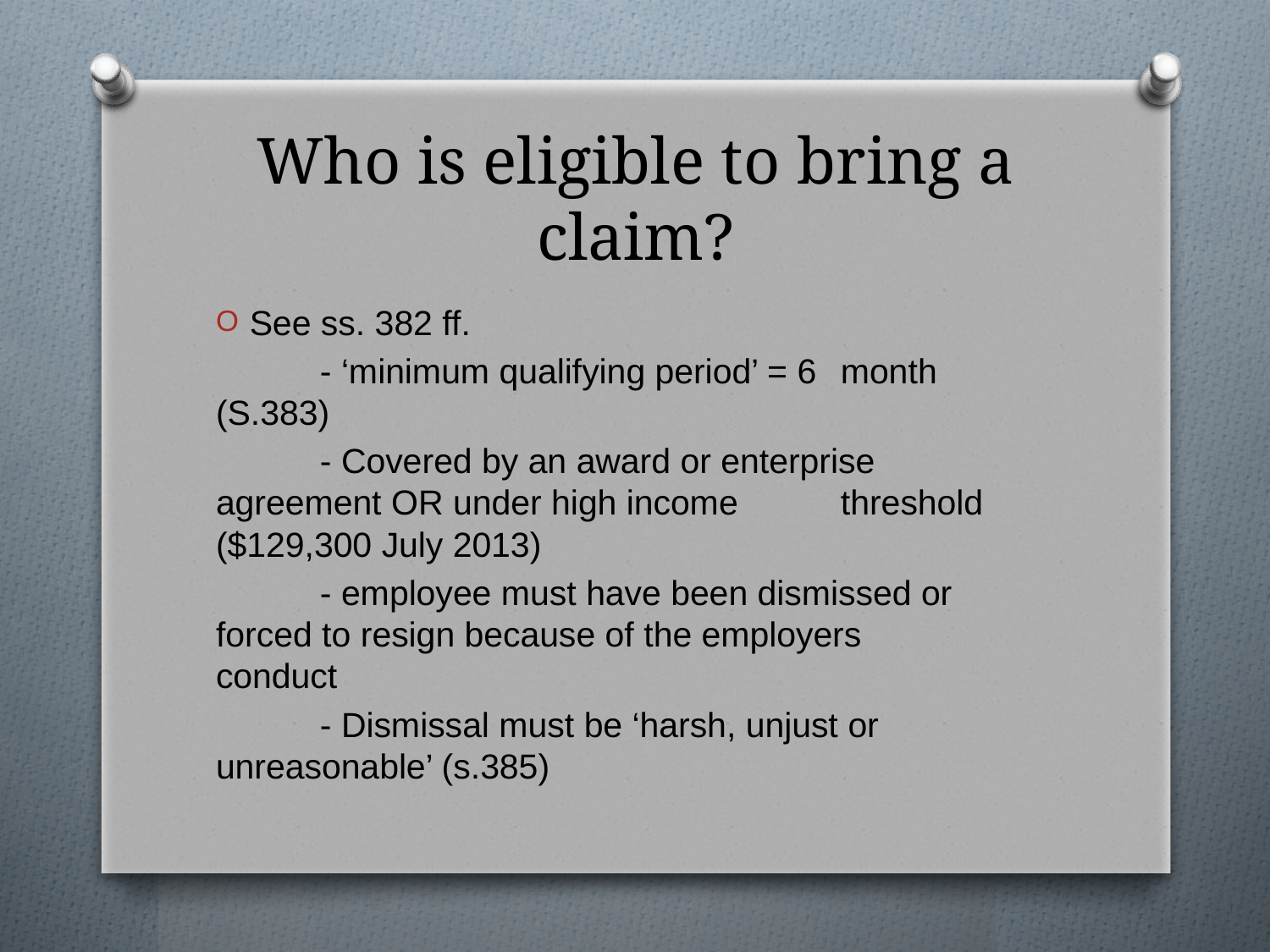

# Who is eligible to bring a claim?
See ss. 382 ff.
	- ‘minimum qualifying period’ = 6 	month (S.383)
	- Covered by an award or enterprise 	agreement OR under high income 		threshold ($129,300 July 2013)
	- employee must have been dismissed or 	forced to resign because of the employers 	conduct
	- Dismissal must be ‘harsh, unjust or 	unreasonable’ (s.385)